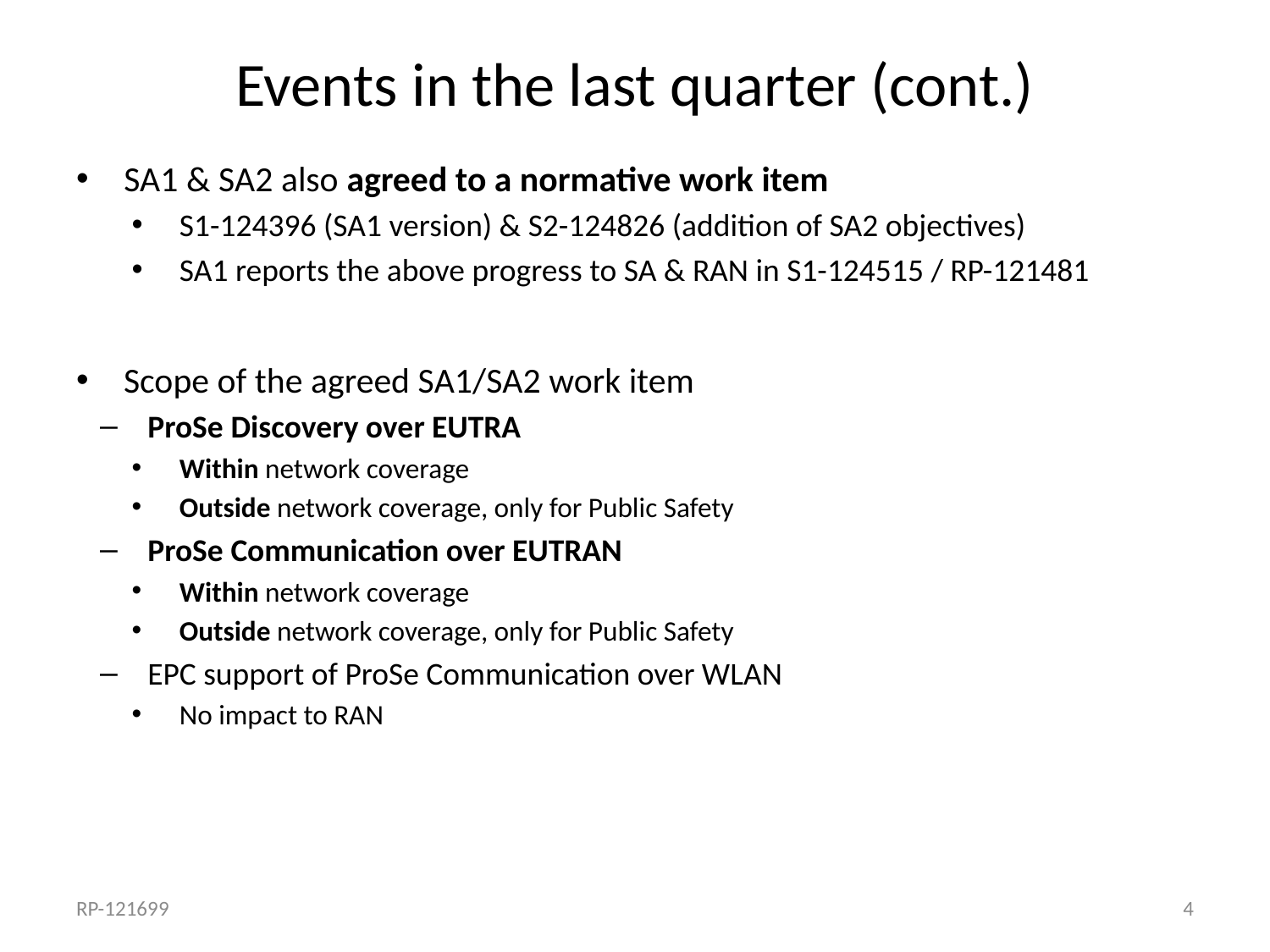

# Events in the last quarter (cont.)
SA1 & SA2 also agreed to a normative work item
S1-124396 (SA1 version) & S2-124826 (addition of SA2 objectives)
SA1 reports the above progress to SA & RAN in S1-124515 / RP-121481

Scope of the agreed SA1/SA2 work item
ProSe Discovery over EUTRA
Within network coverage
Outside network coverage, only for Public Safety
ProSe Communication over EUTRAN
Within network coverage
Outside network coverage, only for Public Safety
EPC support of ProSe Communication over WLAN
No impact to RAN

RP-121699
4